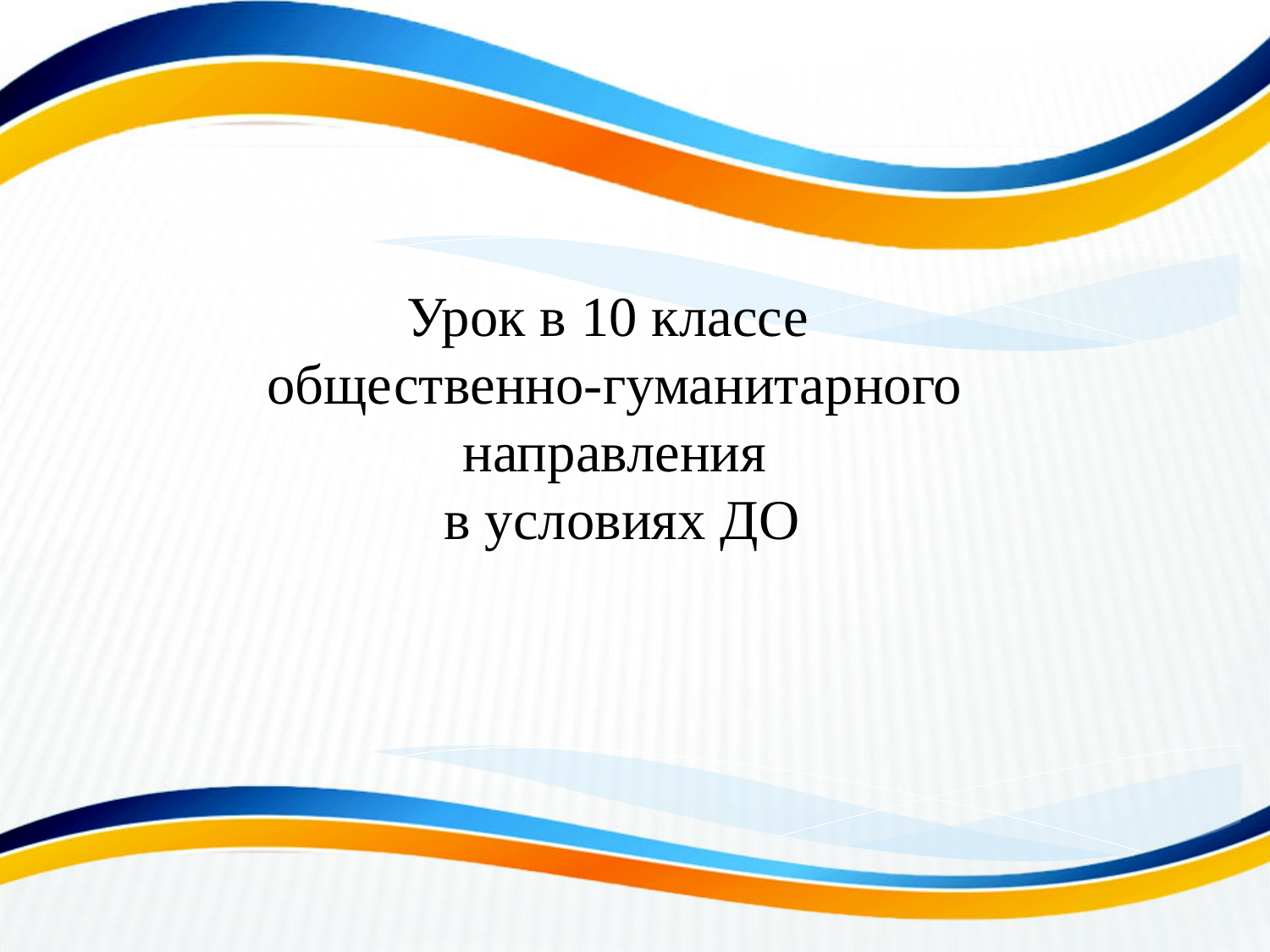

Урок в 10 классе
общественно-гуманитарного направления
 в условиях ДО